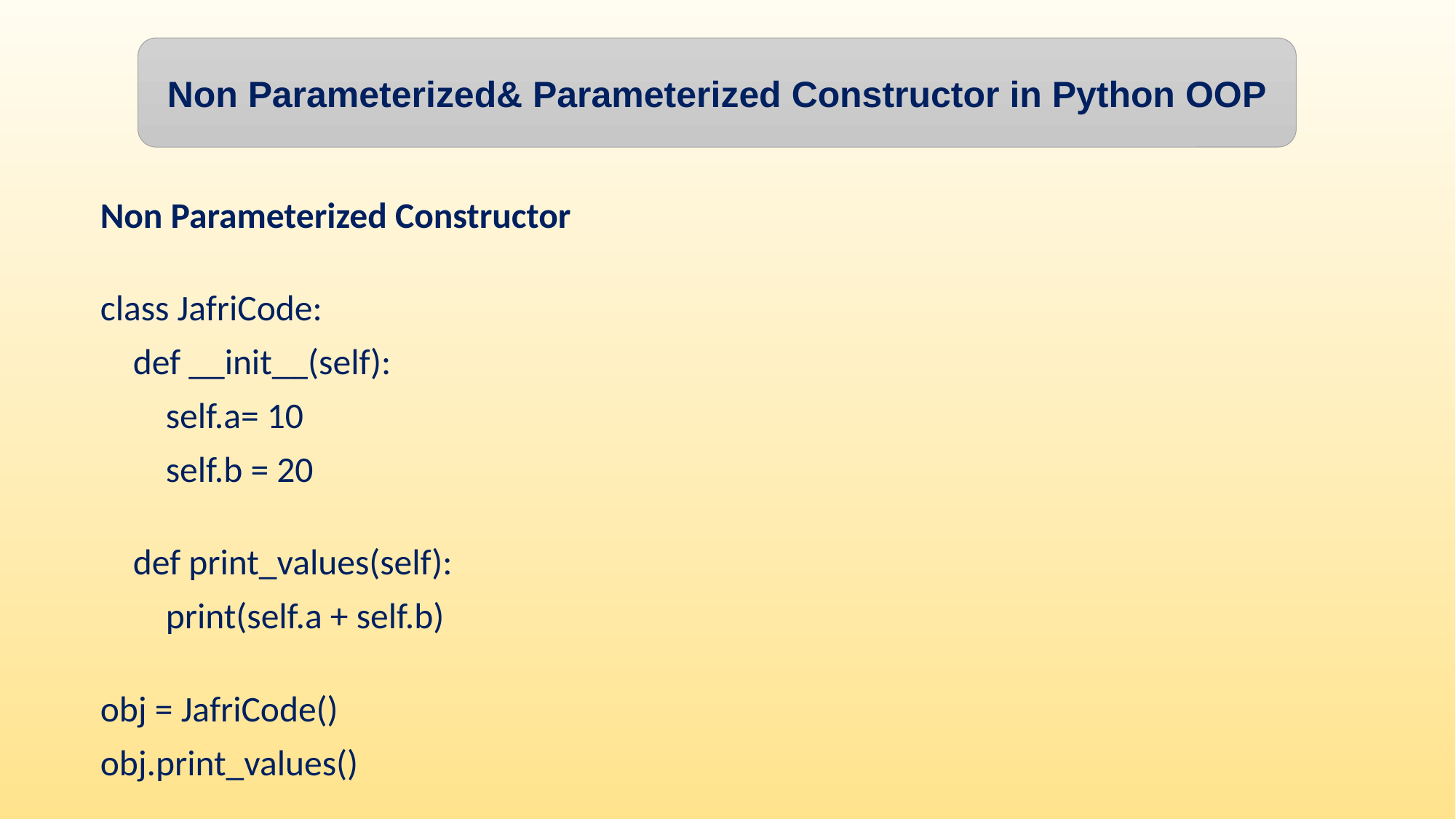

Non Parameterized& Parameterized Constructor in Python OOP
Non Parameterized Constructor
class JafriCode:
    def __init__(self):
        self.a= 10
        self.b = 20
    def print_values(self):
        print(self.a + self.b)
obj = JafriCode()
obj.print_values()